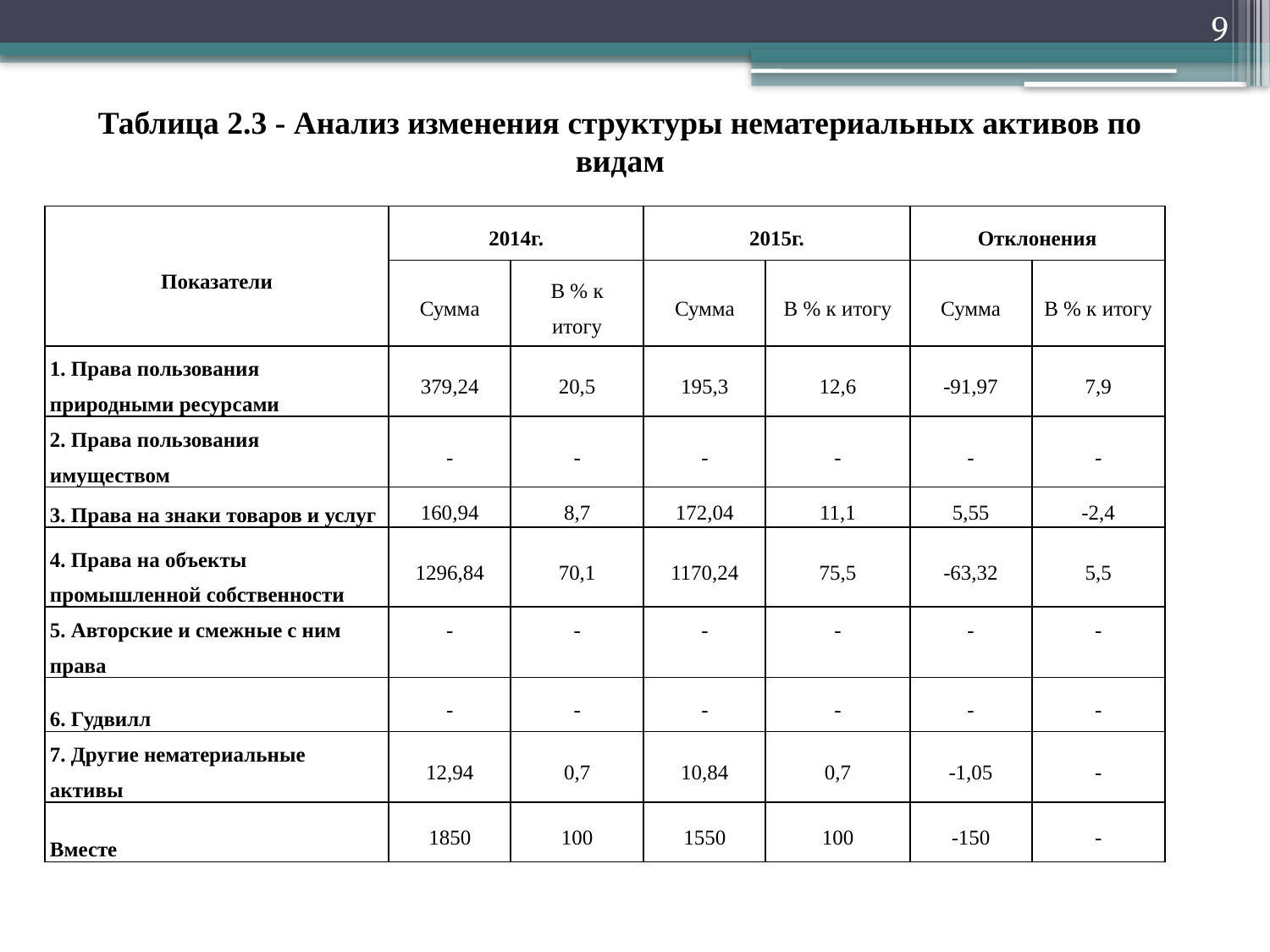

9
Таблица 2.3 - Анализ изменения структуры нематериальных активов по видам

| Показатели | 2014г. |  | 2015г. |  | Отклонения |  |
| --- | --- | --- | --- | --- | --- | --- |
|  | Сумма | В % к итогу | Сумма | В % к итогу | Сумма | В % к итогу |
| 1. Права пользования природными ресурсами | 379,24 | 20,5 | 195,3 | 12,6 | -91,97 | 7,9 |
| 2. Права пользования имуществом | - | - | - | - | - | - |
| 3. Права на знаки товаров и услуг | 160,94 | 8,7 | 172,04 | 11,1 | 5,55 | -2,4 |
| 4. Права на объекты промышленной собственности | 1296,84 | 70,1 | 1170,24 | 75,5 | -63,32 | 5,5 |
| 5. Авторские и смежные с ним права | - | - | - | - | - | - |
| 6. Гудвилл | - | - | - | - | - | - |
| 7. Другие нематериальные активы | 12,94 | 0,7 | 10,84 | 0,7 | -1,05 | - |
| Вместе | 1850 | 100 | 1550 | 100 | -150 | - |